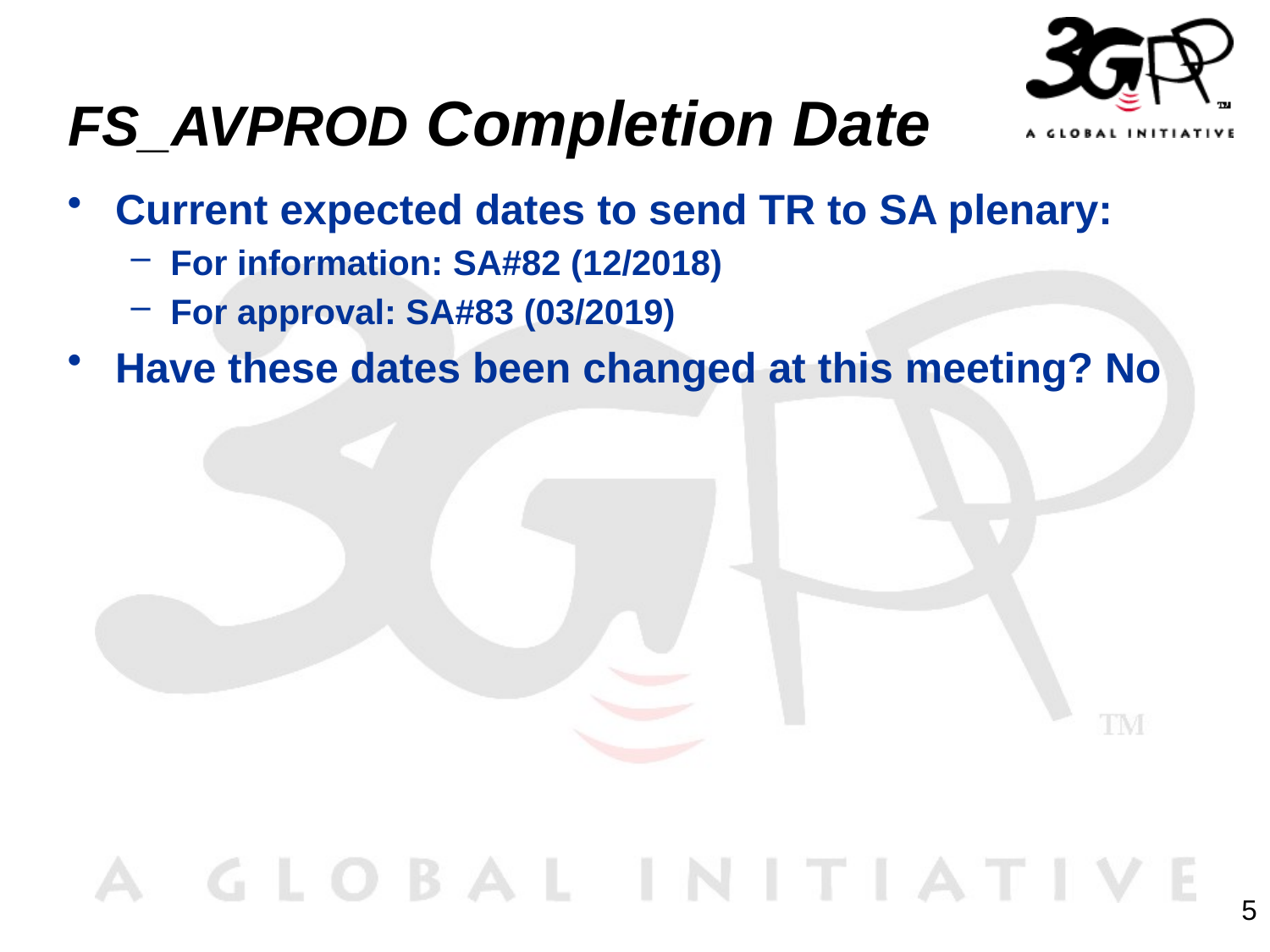

# FS_AVPROD Completion Date
Current expected dates to send TR to SA plenary:
For information: SA#82 (12/2018)
For approval: SA#83 (03/2019)
Have these dates been changed at this meeting? No
5